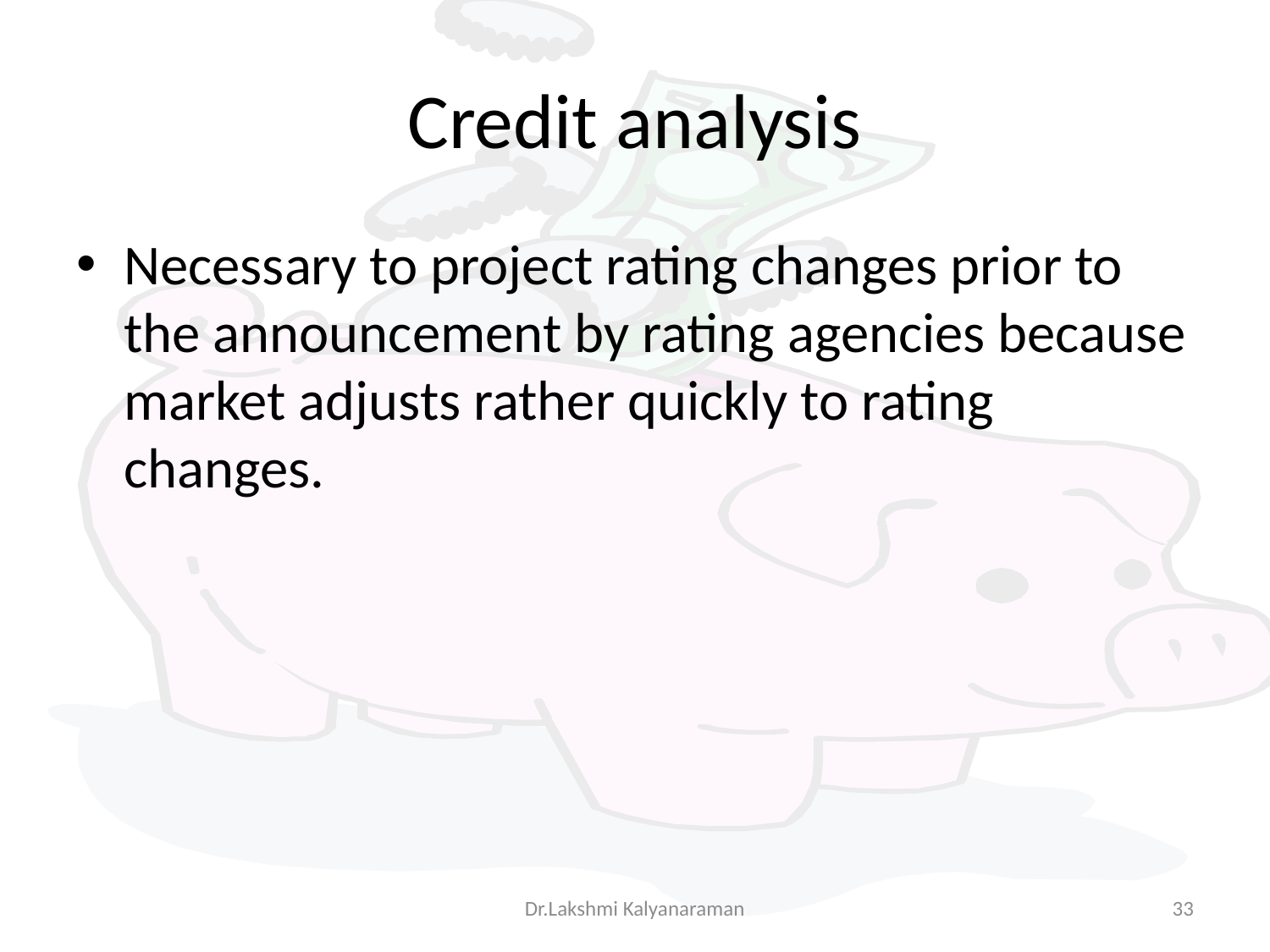

# Credit analysis
Necessary to project rating changes prior to the announcement by rating agencies because market adjusts rather quickly to rating changes.
Dr.Lakshmi Kalyanaraman
33